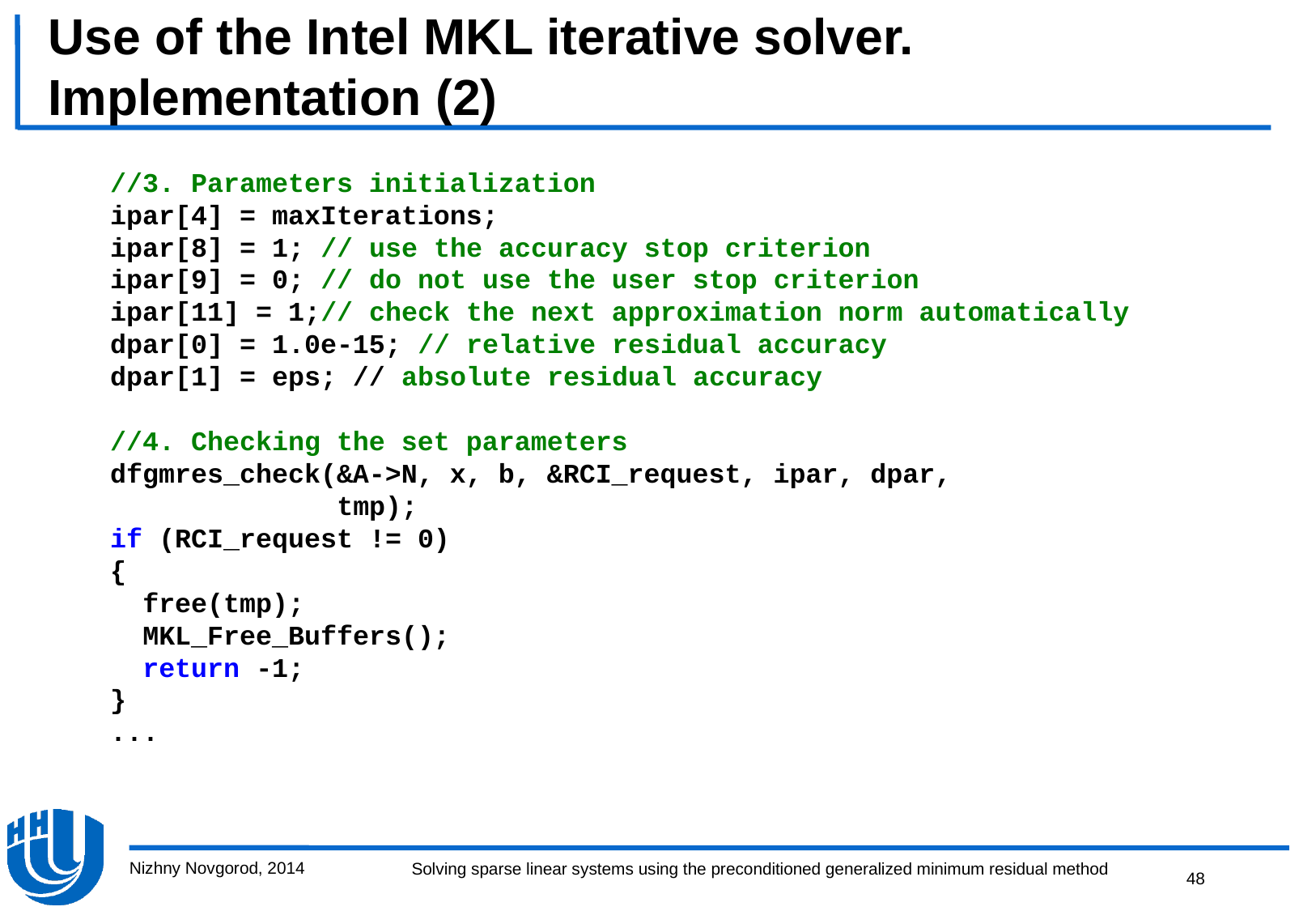

# Use of the Intel MKL iterative solver. Implementation (2)
  //3. Parameters initialization
  ipar[4] = maxIterations;
  ipar[8] = 1; // use the accuracy stop criterion
  ipar[9] = 0; // do not use the user stop criterion
  ipar[11] = 1;// check the next approximation norm automatically
  dpar[0] = 1.0e-15; // relative residual accuracy
  dpar[1] = eps; // absolute residual accuracy

  //4. Checking the set parameters
  dfgmres_check(&A->N, x, b, &RCI_request, ipar, dpar,
                tmp);
  if (RCI_request != 0)
  {
    free(tmp);
    MKL_Free_Buffers();
    return -1;
  }
  ...
Nizhny Novgorod, 2014
48
Solving sparse linear systems using the preconditioned generalized minimum residual method